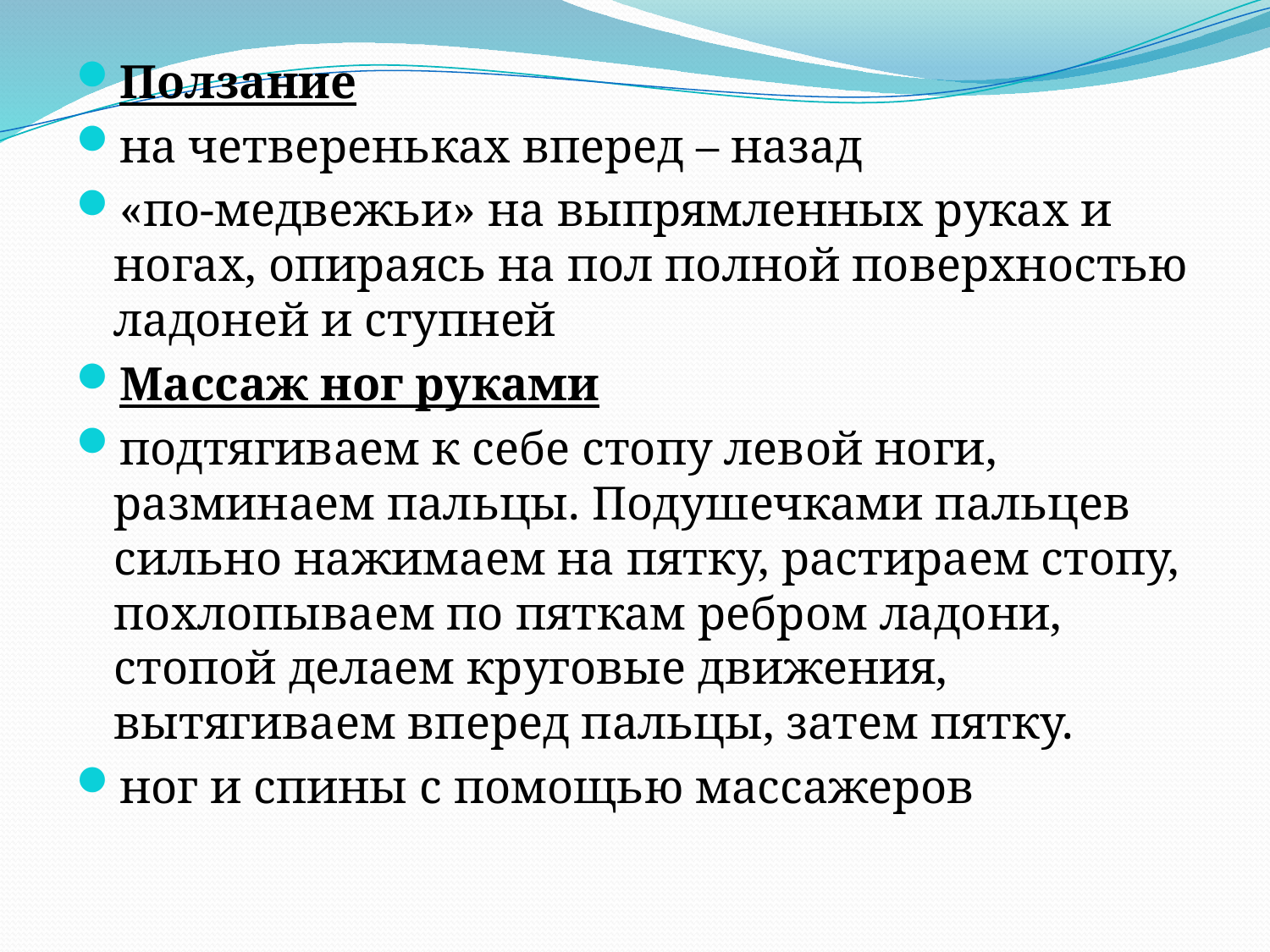

Ползание
на четвереньках вперед – назад
«по-медвежьи» на выпрямленных руках и ногах, опираясь на пол полной поверхностью ладоней и ступней
Массаж ног руками
подтягиваем к себе стопу левой ноги, разминаем пальцы. Подушечками пальцев сильно нажимаем на пятку, растираем стопу, похлопываем по пяткам ребром ладони, стопой делаем круговые движения, вытягиваем вперед пальцы, затем пятку.
ног и спины с помощью массажеров